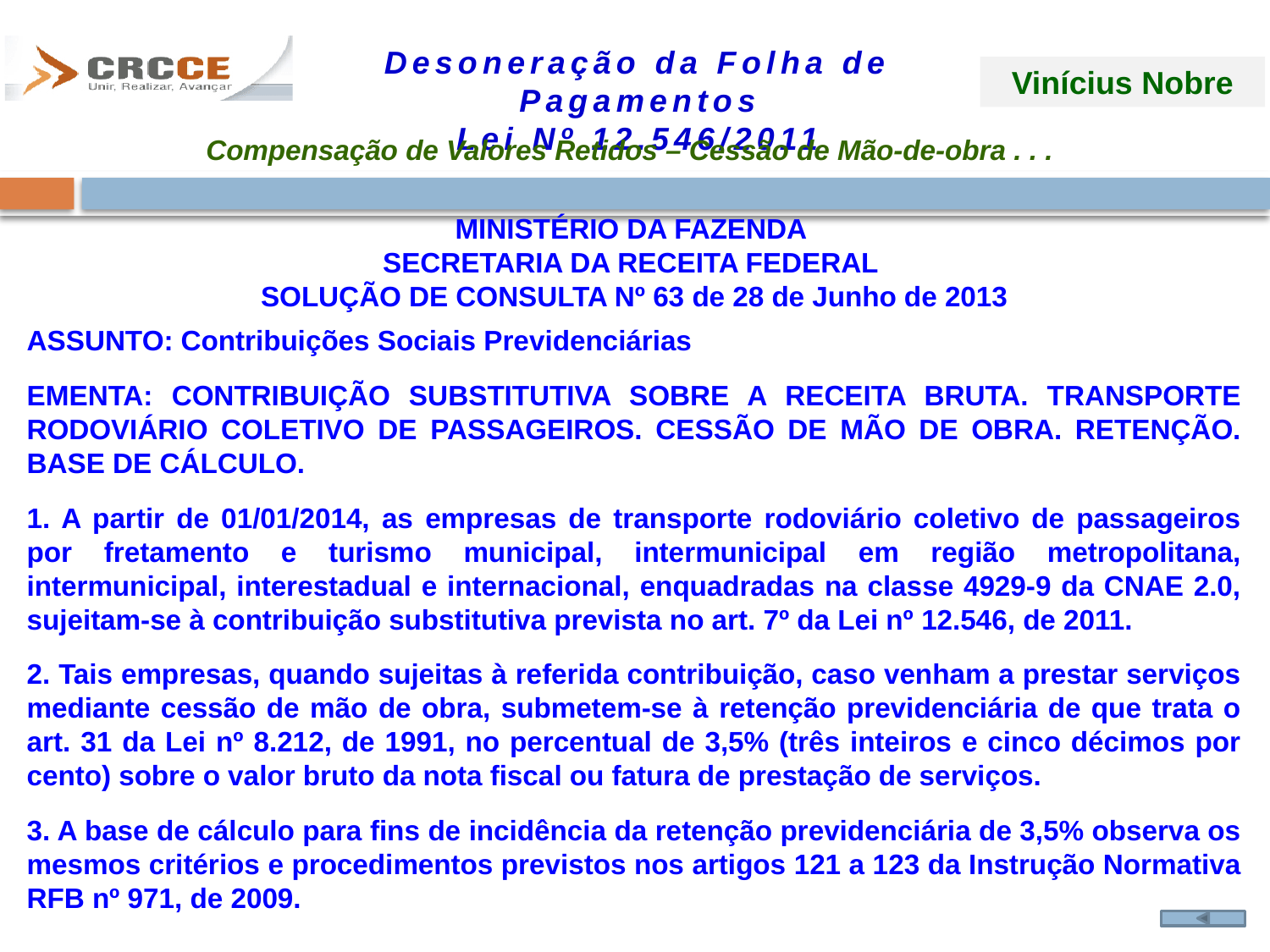

Compensação de Valores Retidos – Cessão de Mão-de-obra . . .
MINISTÉRIO DA FAZENDA
SECRETARIA DA RECEITA FEDERAL
SOLUÇÃO DE CONSULTA Nº 63 de 28 de Junho de 2013
ASSUNTO: Contribuições Sociais Previdenciárias
EMENTA: CONTRIBUIÇÃO SUBSTITUTIVA SOBRE A RECEITA BRUTA. TRANSPORTE RODOVIÁRIO COLETIVO DE PASSAGEIROS. CESSÃO DE MÃO DE OBRA. RETENÇÃO. BASE DE CÁLCULO.
1. A partir de 01/01/2014, as empresas de transporte rodoviário coletivo de passageiros por fretamento e turismo municipal, intermunicipal em região metropolitana, intermunicipal, interestadual e internacional, enquadradas na classe 4929-9 da CNAE 2.0, sujeitam-se à contribuição substitutiva prevista no art. 7º da Lei nº 12.546, de 2011.
2. Tais empresas, quando sujeitas à referida contribuição, caso venham a prestar serviços mediante cessão de mão de obra, submetem-se à retenção previdenciária de que trata o art. 31 da Lei nº 8.212, de 1991, no percentual de 3,5% (três inteiros e cinco décimos por cento) sobre o valor bruto da nota fiscal ou fatura de prestação de serviços.
3. A base de cálculo para fins de incidência da retenção previdenciária de 3,5% observa os mesmos critérios e procedimentos previstos nos artigos 121 a 123 da Instrução Normativa RFB nº 971, de 2009.